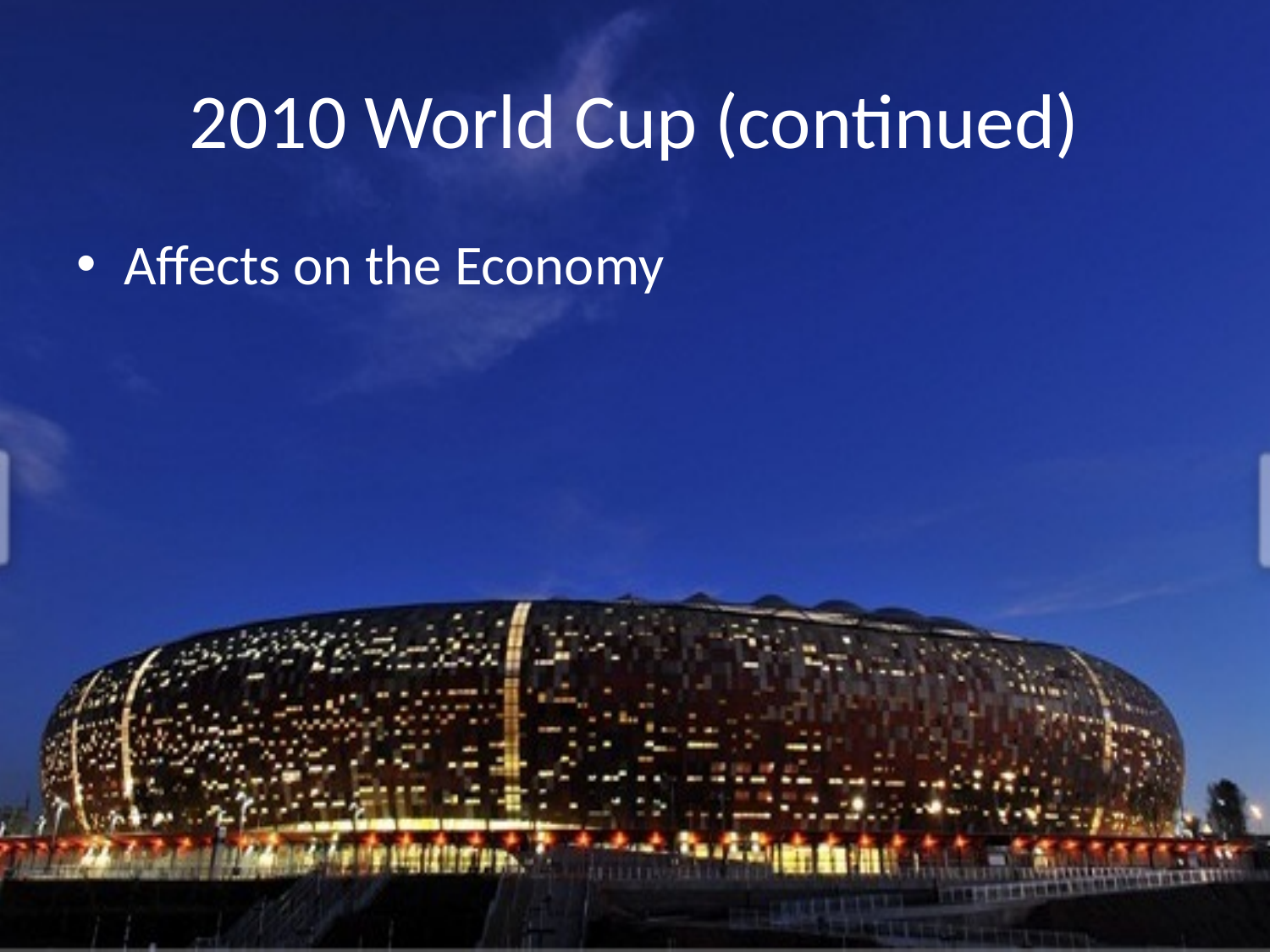

# 2010 World Cup (continued)
Affects on the Economy